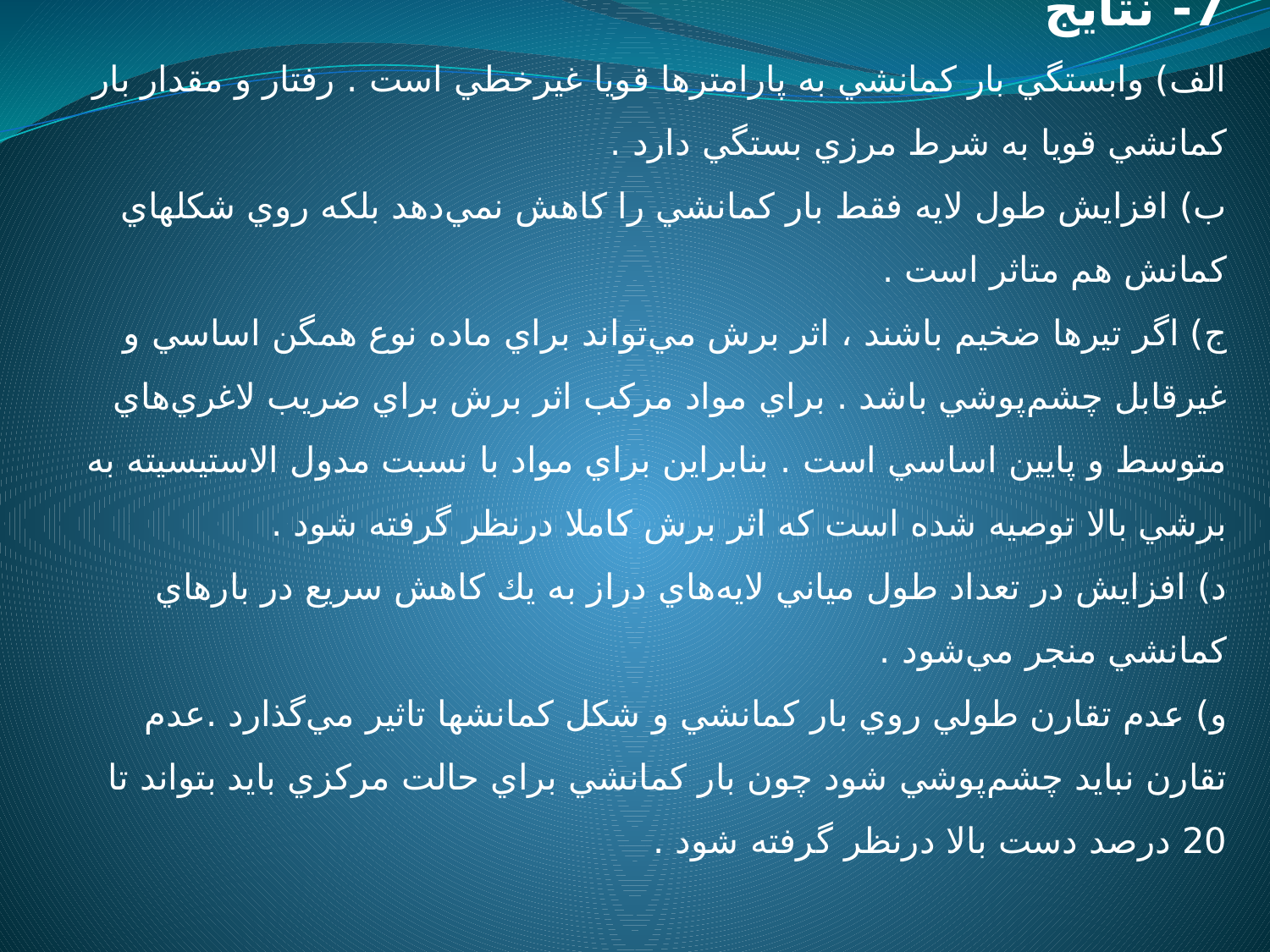

7- نتايج
الف) وابستگي بار كمانشي به پارامترها قويا غيرخطي است . رفتار و مقدار بار كمانشي قويا به شرط مرزي بستگي دارد .
ب) افزايش طول لايه فقط بار كمانشي را كاهش نمي‌دهد بلكه روي شكلهاي كمانش هم متاثر است .
ج) اگر تيرها ضخيم باشند ، اثر برش مي‌تواند براي ماده نوع همگن اساسي و غيرقابل چشم‌پوشي باشد . براي مواد مركب اثر برش براي ضريب لاغري‌هاي متوسط و پايين اساسي است . بنابراين براي مواد با نسبت مدول الاستيسيته به برشي بالا توصيه شده است كه اثر برش كاملا درنظر گرفته شود .
د) افزايش در تعداد طول مياني لايه‌هاي دراز به يك كاهش سريع در بارهاي كمانشي منجر مي‌شود .
و) عدم تقارن طولي روي بار كمانشي و شكل كمانشها تاثير مي‌گذارد .عدم تقارن نبايد چشم‌پوشي شود چون بار كمانشي براي حالت مركزي بايد بتواند تا 20 درصد دست بالا درنظر گرفته شود .